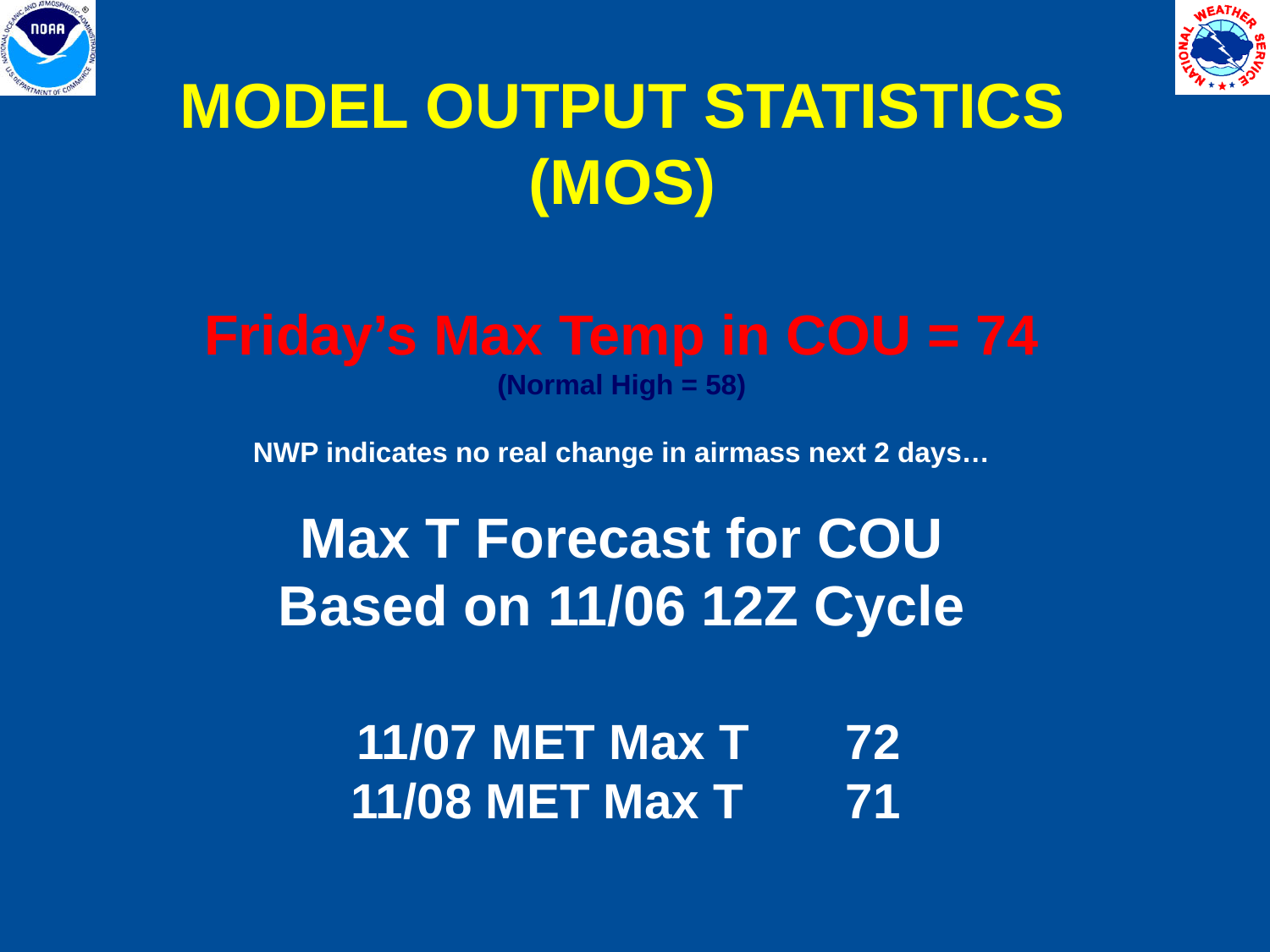

MODEL OUTPUT STATISTICS (MOS)
Friday’s Max Temp in COU = 74
(Normal High = 58)

NWP indicates no real change in airmass next 2 days…

Max T Forecast for COU
Based on 11/06 12Z Cycle
  11/07 MET Max T	72
 11/08 MET Max T	71